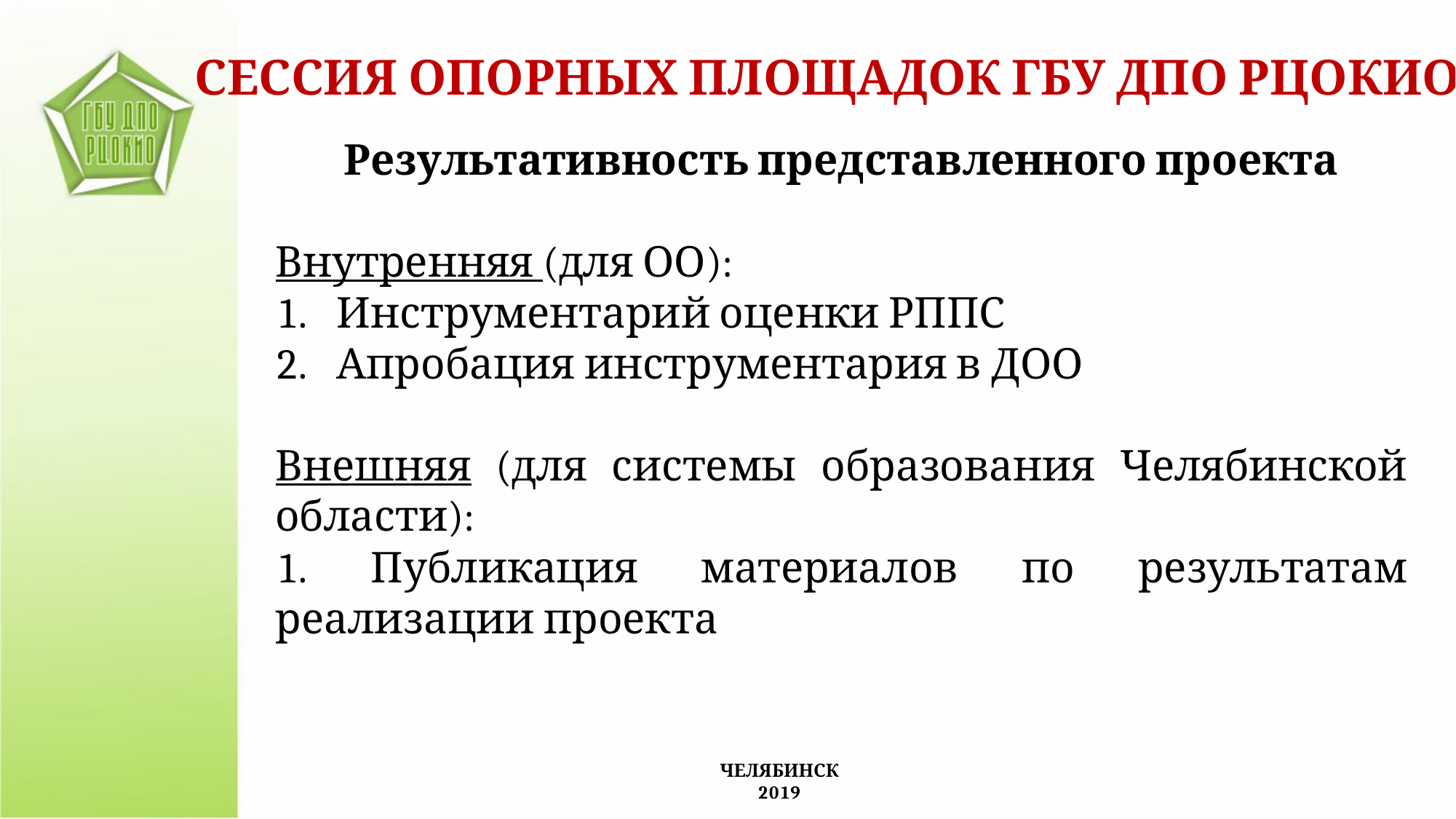

СЕССИЯ ОПОРНЫХ ПЛОЩАДОК ГБУ ДПО РЦОКИО
Результативность представленного проекта

Внутренняя (для ОО):
Инструментарий оценки РППС
Апробация инструментария в ДОО

Внешняя (для системы образования Челябинской области):
1. Публикация материалов по результатам реализации проекта

ЧЕЛЯБИНСК
2019